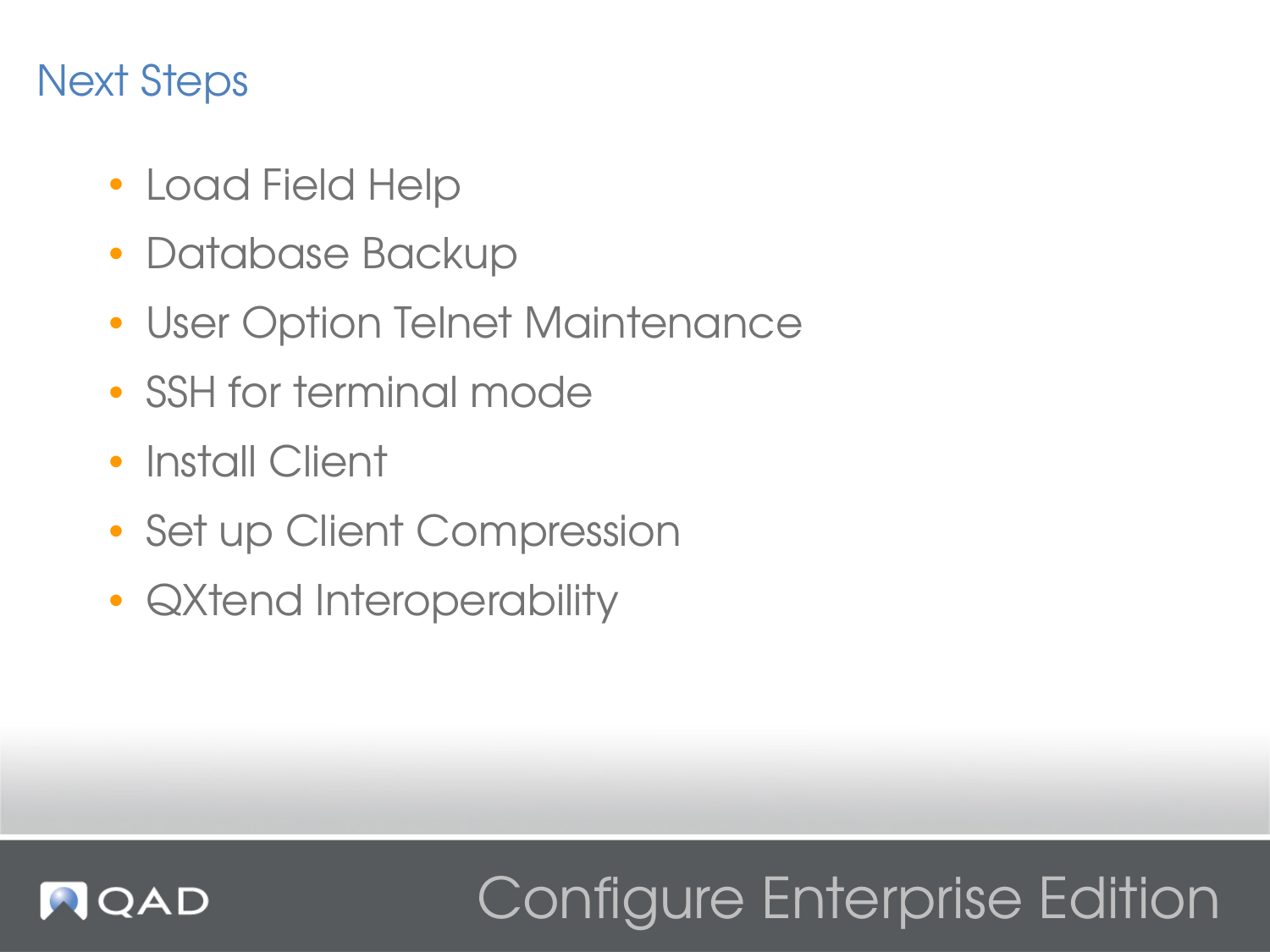

Next Steps
Load Field Help
Database Backup
User Option Telnet Maintenance
SSH for terminal mode
Install Client
Set up Client Compression
QXtend Interoperability

# Configure Enterprise Edition